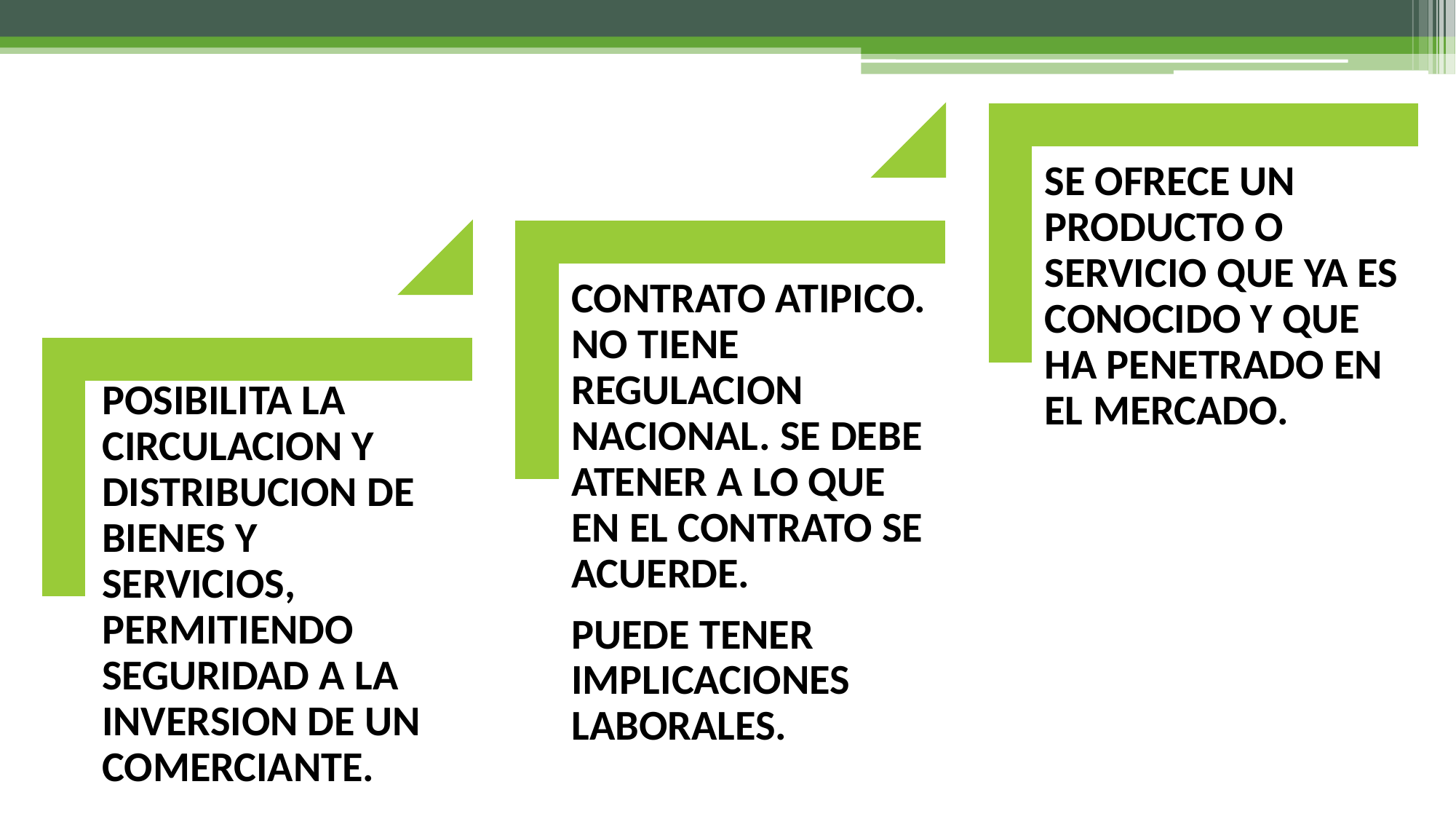

POSIBILITA LA CIRCULACION Y DISTRIBUCION DE BIENES Y SERVICIOS, PERMITIENDO SEGURIDAD A LA INVERSION DE UN COMERCIANTE.
CONTRATO ATIPICO. NO TIENE REGULACION NACIONAL. SE DEBE ATENER A LO QUE EN EL CONTRATO SE ACUERDE.
PUEDE TENER IMPLICACIONES LABORALES.
SE OFRECE UN PRODUCTO O SERVICIO QUE YA ES CONOCIDO Y QUE HA PENETRADO EN EL MERCADO.